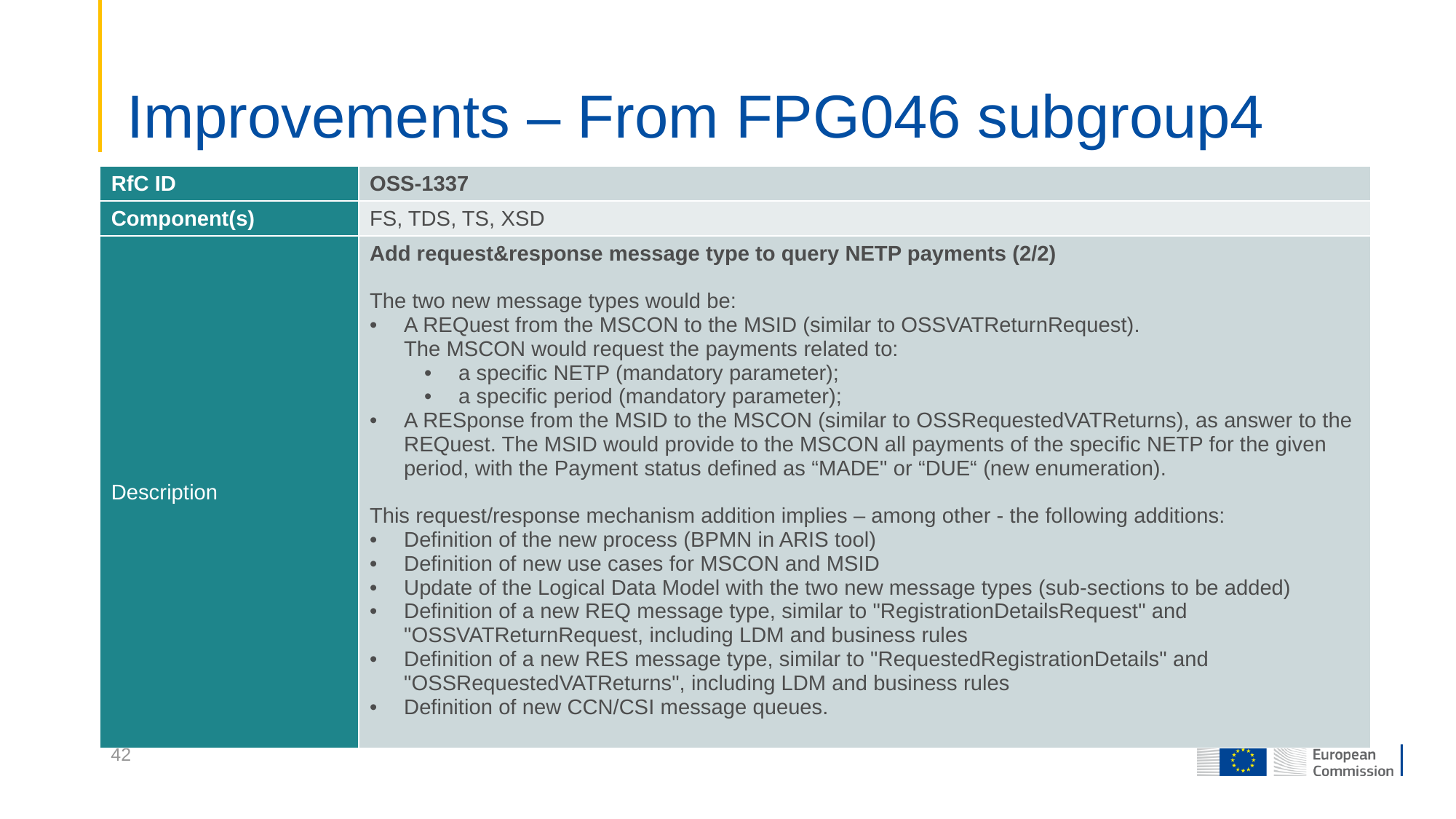

# Improvements – From FPG046 subgroup4
| RfC ID | OSS-1337 |
| --- | --- |
| Component(s) | FS, TDS, TS, XSD |
| Description | Add request&response message type to query NETP payments (2/2) The two new message types would be: A REQuest from the MSCON to the MSID (similar to OSSVATReturnRequest). The MSCON would request the payments related to: a specific NETP (mandatory parameter); a specific period (mandatory parameter); A RESponse from the MSID to the MSCON (similar to OSSRequestedVATReturns), as answer to the REQuest. The MSID would provide to the MSCON all payments of the specific NETP for the given period, with the Payment status defined as “MADE" or “DUE“ (new enumeration). This request/response mechanism addition implies – among other - the following additions: Definition of the new process (BPMN in ARIS tool) Definition of new use cases for MSCON and MSID Update of the Logical Data Model with the two new message types (sub-sections to be added) Definition of a new REQ message type, similar to "RegistrationDetailsRequest" and "OSSVATReturnRequest, including LDM and business rules Definition of a new RES message type, similar to "RequestedRegistrationDetails" and "OSSRequestedVATReturns", including LDM and business rules Definition of new CCN/CSI message queues. |
42